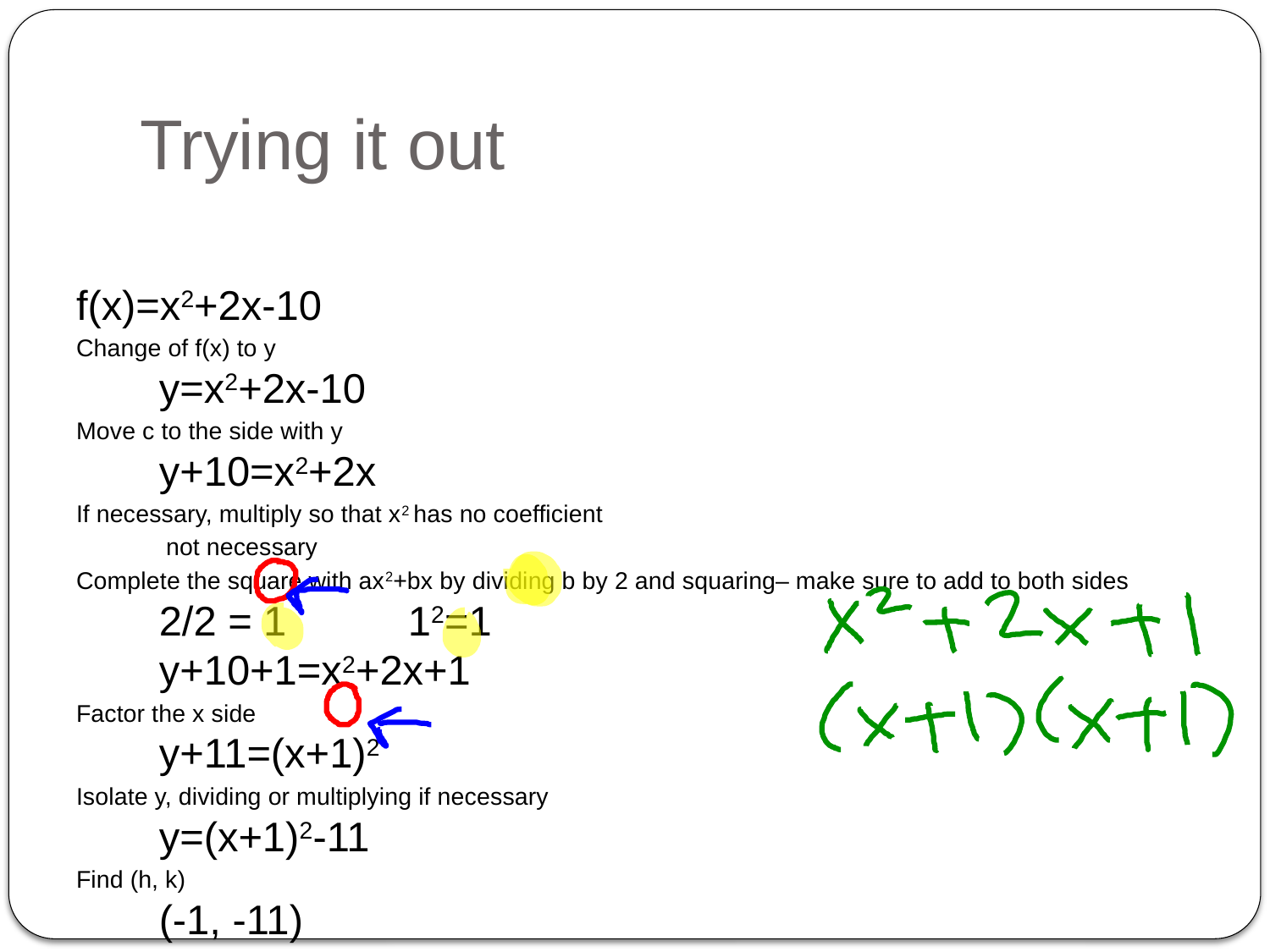

# Trying it out

f(x)=x2+2x-10
Change of f(x) to y
	y=x2+2x-10
Move c to the side with y
	y+10=x2+2x
If necessary, multiply so that x2 has no coefficient
	 not necessary
Complete the square with ax2+bx by dividing b by 2 and squaring– make sure to add to both sides
	2/2 = 1		12=1
	y+10+1=x2+2x+1
Factor the x side
	y+11=(x+1)2
Isolate y, dividing or multiplying if necessary
	y=(x+1)2-11
Find (h, k)
	(-1, -11)